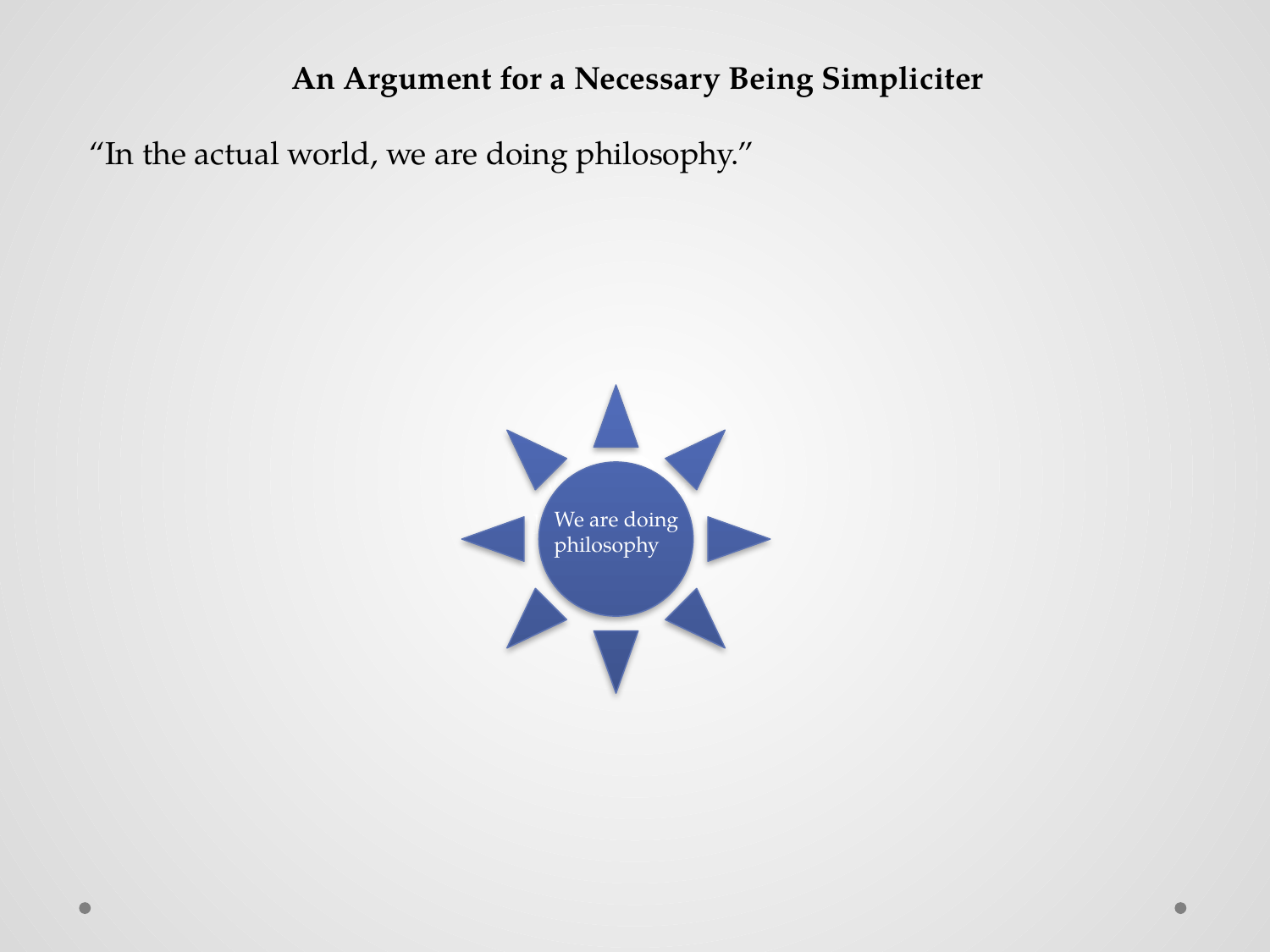

An Argument for a Necessary Being Simpliciter
“In the actual world, we are doing philosophy.”

We are doing philosophy.
We are doing philosophy